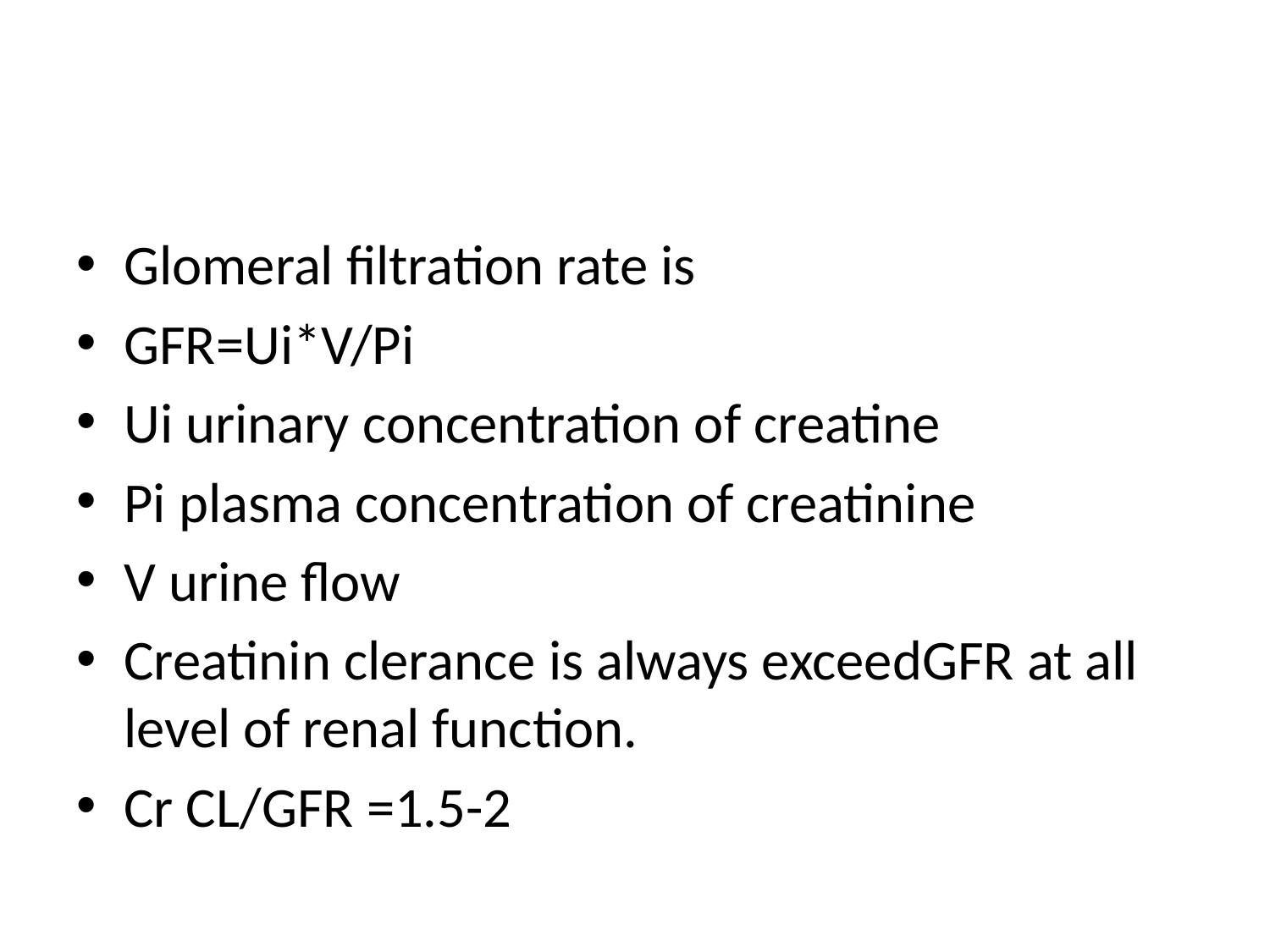

#
Glomeral filtration rate is
GFR=Ui*V/Pi
Ui urinary concentration of creatine
Pi plasma concentration of creatinine
V urine flow
Creatinin clerance is always exceedGFR at all level of renal function.
Cr CL/GFR =1.5-2